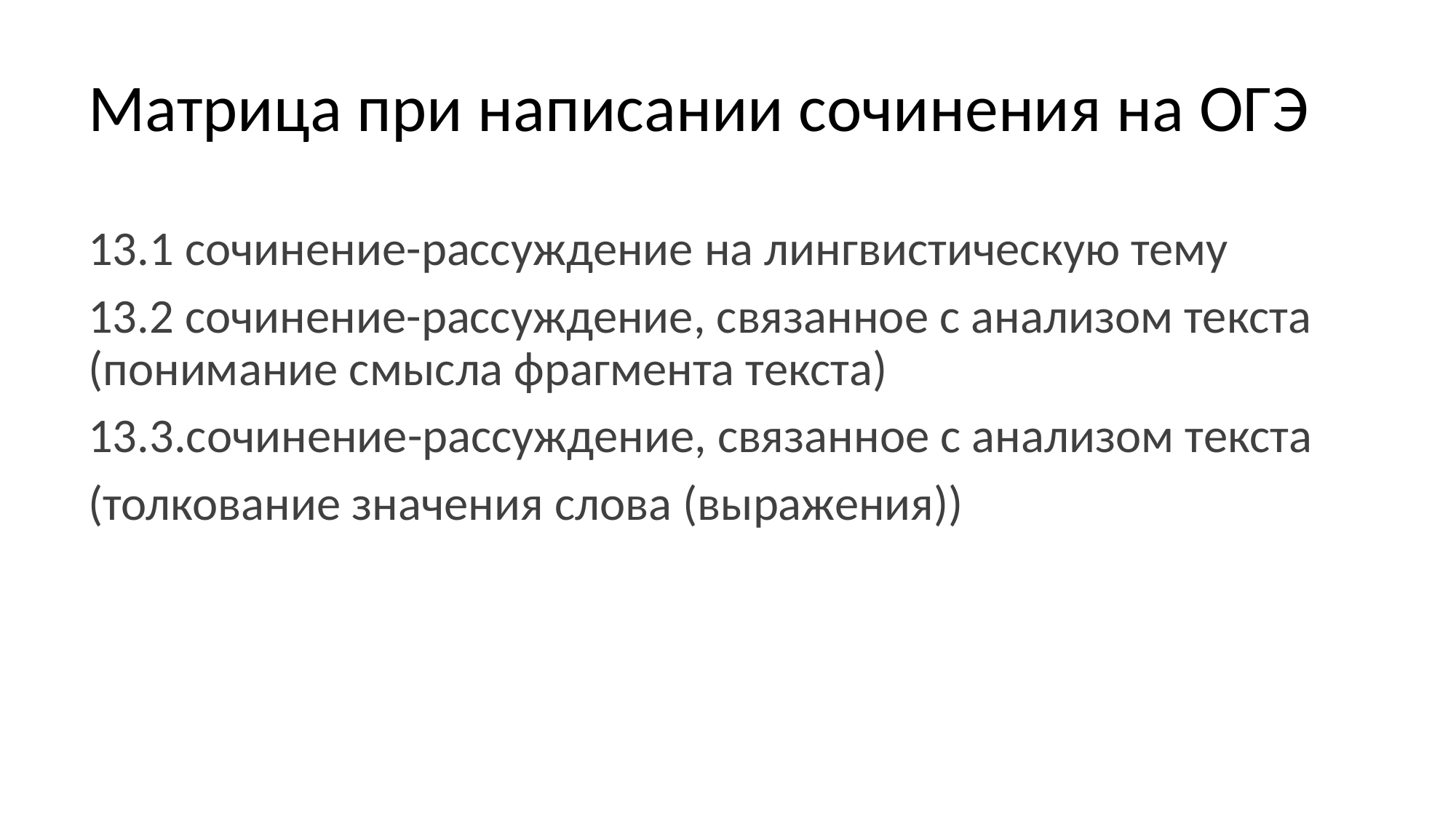

# Матрица при написании сочинения на ОГЭ
13.1 сочинение-рассуждение на лингвистическую тему
13.2 сочинение-рассуждение, связанное с анализом текста (понимание смысла фрагмента текста)
13.3.сочинение-рассуждение, связанное с анализом текста
(толкование значения слова (выражения))